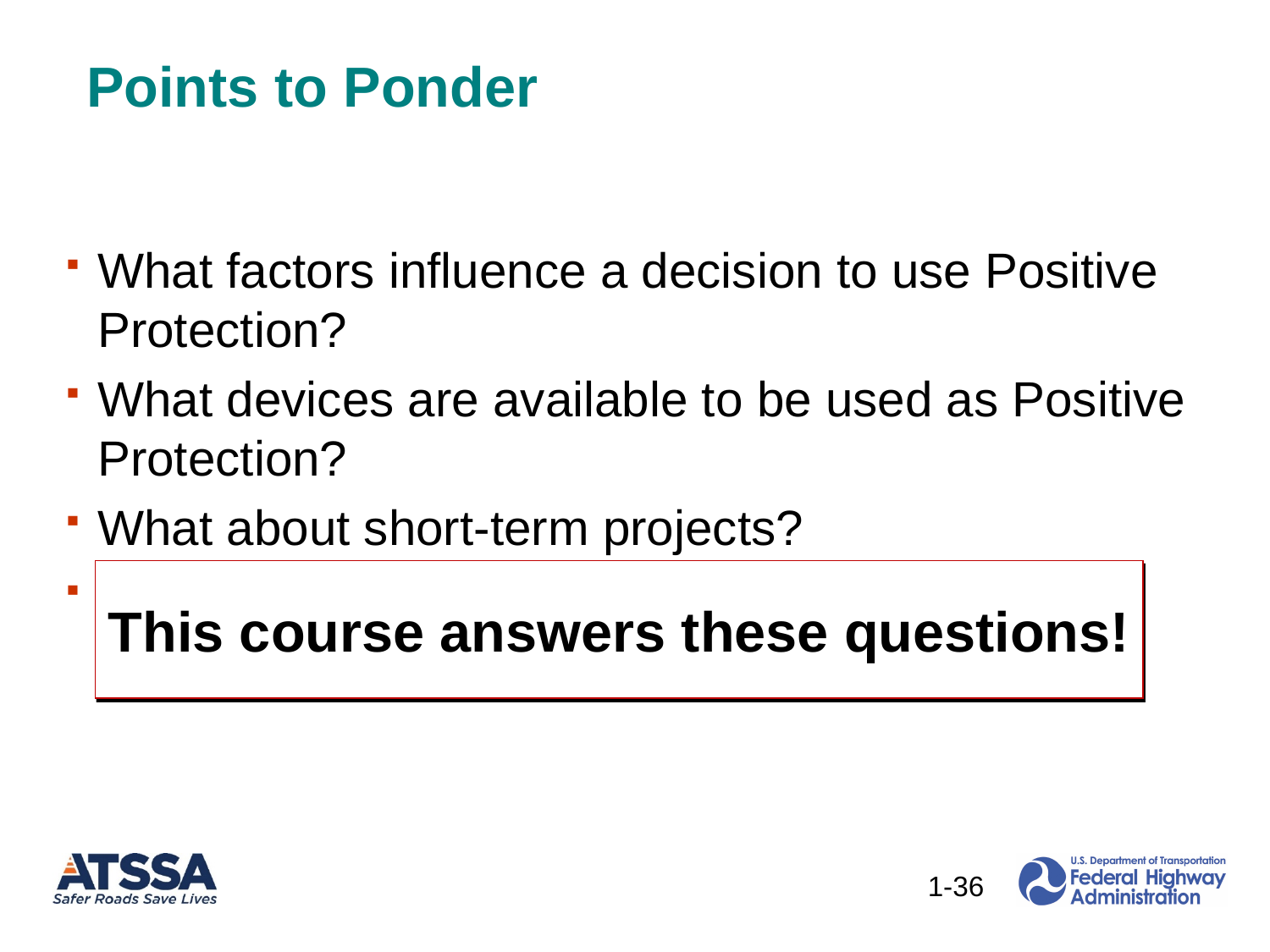

Points to Ponder
What factors influence a decision to use Positive Protection?
What devices are available to be used as Positive Protection?
What about short-term projects?
Which decision tools are available?

This course answers these questions!